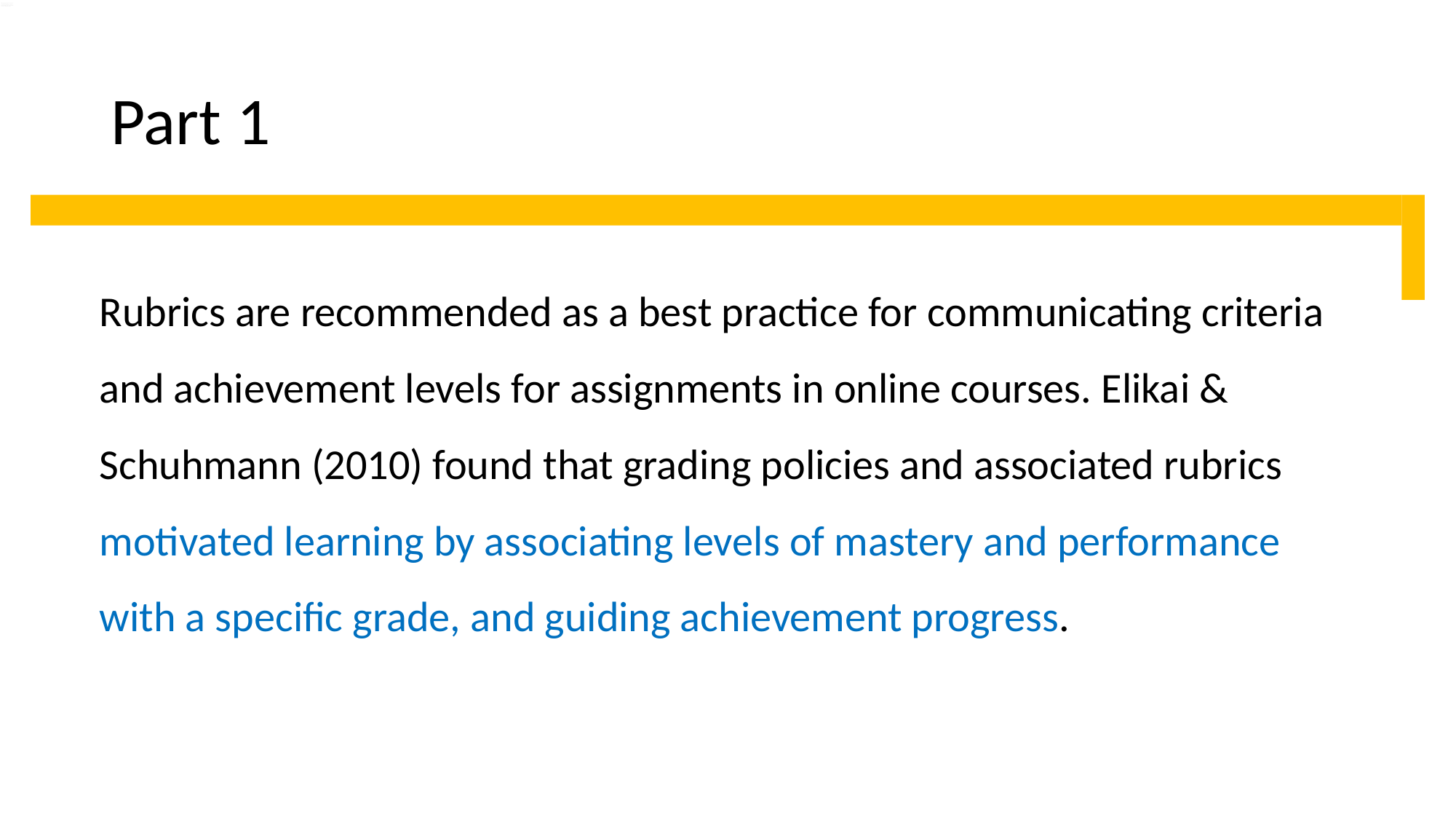

# Part 1

Rubrics are recommended as a best practice for communicating criteria and achievement levels for assignments in online courses. Elikai & Schuhmann (2010) found that grading policies and associated rubrics motivated learning by associating levels of mastery and performance with a specific grade, and guiding achievement progress.